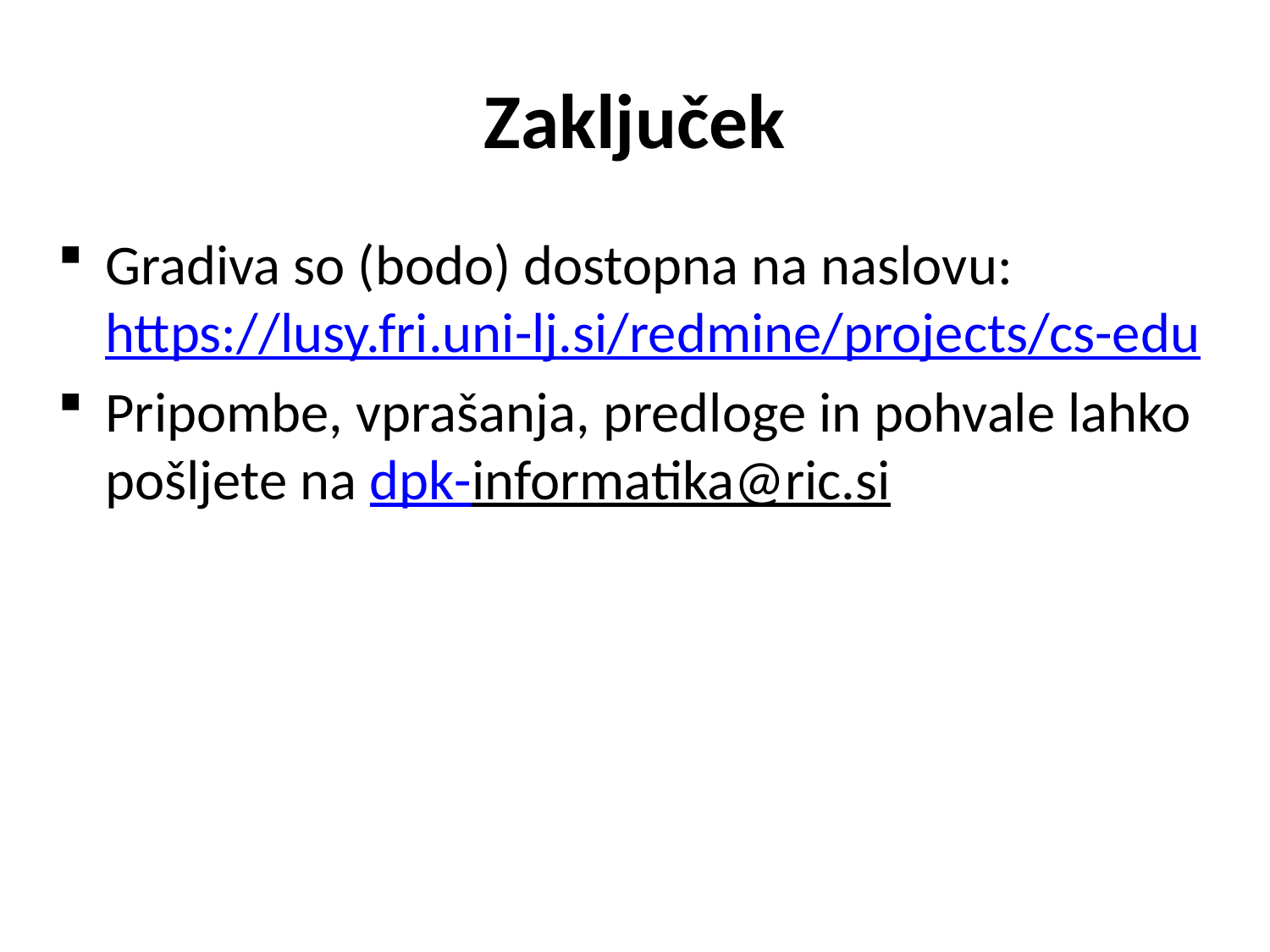

# Zaključek
Gradiva so (bodo) dostopna na naslovu: https://lusy.fri.uni-lj.si/redmine/projects/cs-edu
Pripombe, vprašanja, predloge in pohvale lahko pošljete na dpk-informatika@ric.si